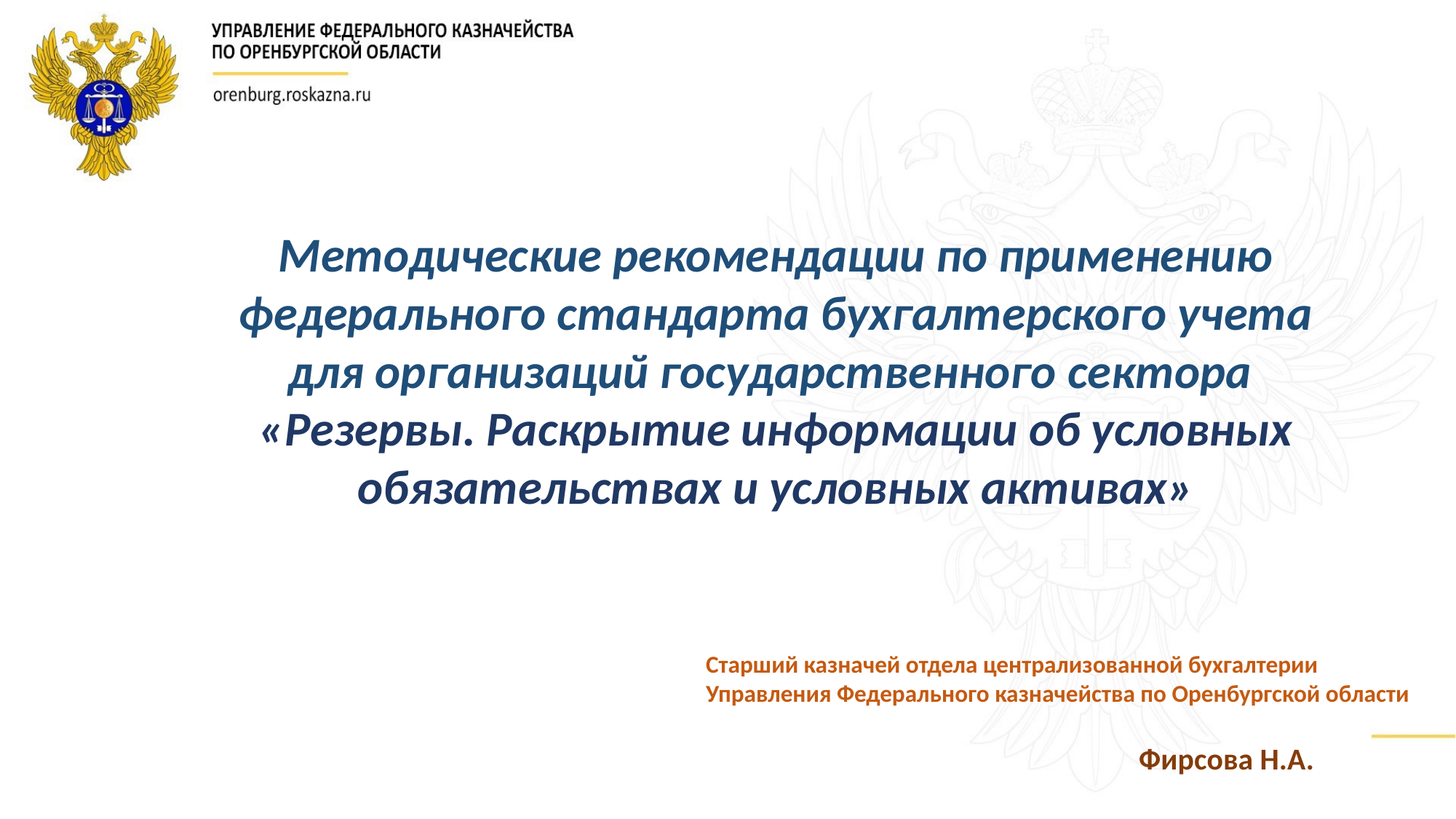

Методические рекомендации по применению федерального стандарта бухгалтерского учета для организаций государственного сектора
«Резервы. Раскрытие информации об условных обязательствах и условных активах»
Старший казначей отдела централизованной бухгалтерии
Управления Федерального казначейства по Оренбургской области

                                                                      Фирсова Н.А.